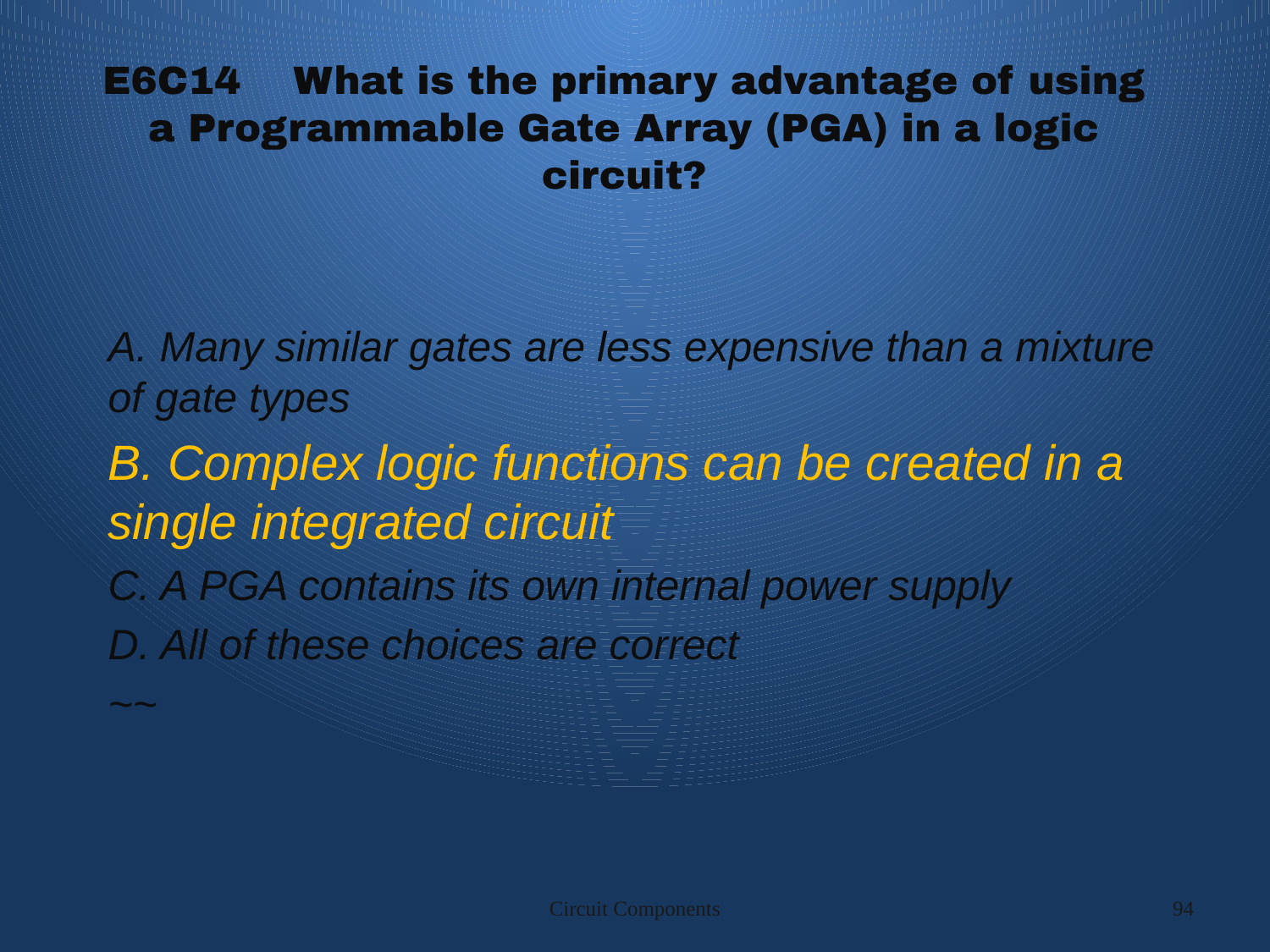

# E6C14    What is the primary advantage of using a Programmable Gate Array (PGA) in a logic circuit?

A. Many similar gates are less expensive than a mixture of gate types
B. Complex logic functions can be created in a single integrated circuit
C. A PGA contains its own internal power supply
D. All of these choices are correct
~~
Circuit Components
94